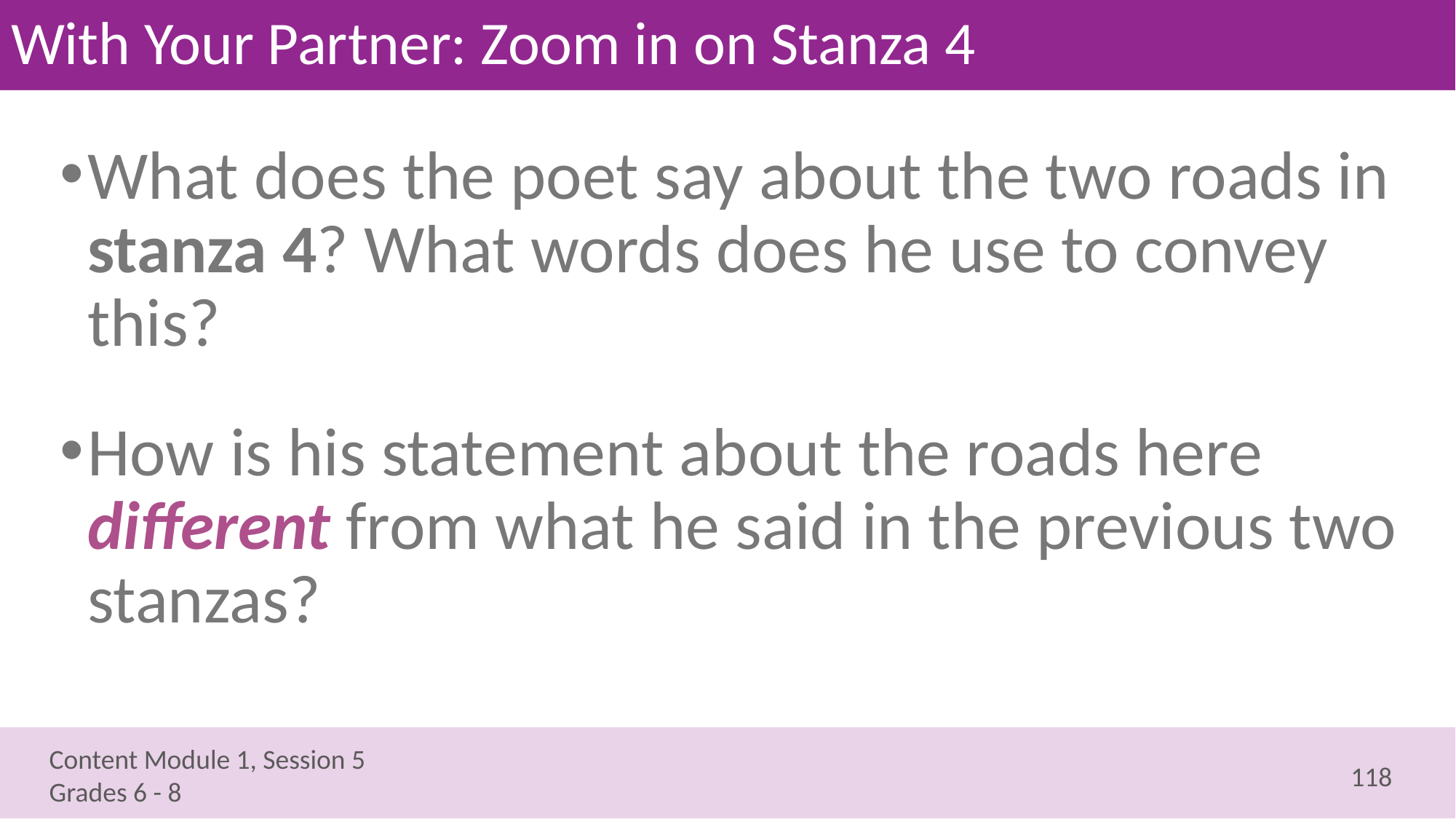

# With Your Partner: Zoom in on Stanza 4
What does the poet say about the two roads in stanza 4? What words does he use to convey this?

How is his statement about the roads here different from what he said in the previous two stanzas?

118